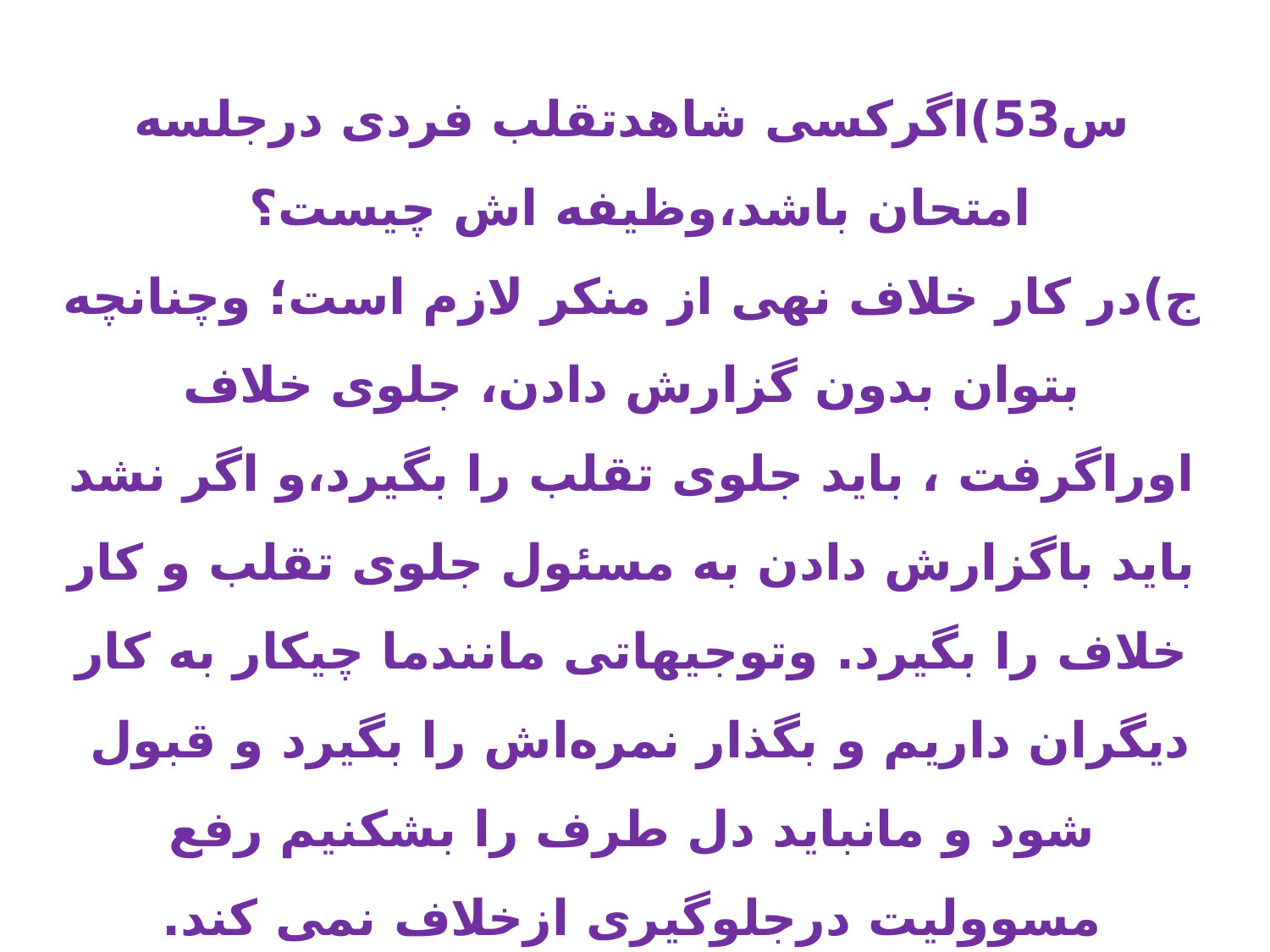

س53)اگرکسی شاهدتقلب فردی درجلسه امتحان باشد،وظیفه اش چیست؟
ج)در کار خلاف نهی از منکر لازم است؛ وچنانچه بتوان بدون گزارش دادن، جلوی خلاف اوراگرفت ، باید جلوی تقلب را بگیرد،و اگر نشد باید باگزارش دادن به مسئول جلوی تقلب و کار خلاف را بگیرد. وتوجیهاتی مانندما چیکار به کار دیگران داریم و بگذار نمره‌اش را بگیرد و قبول ­شود و مانباید دل طرف را بشکنیم رفع مسوولیت درجلوگیری ازخلاف نمی کند.